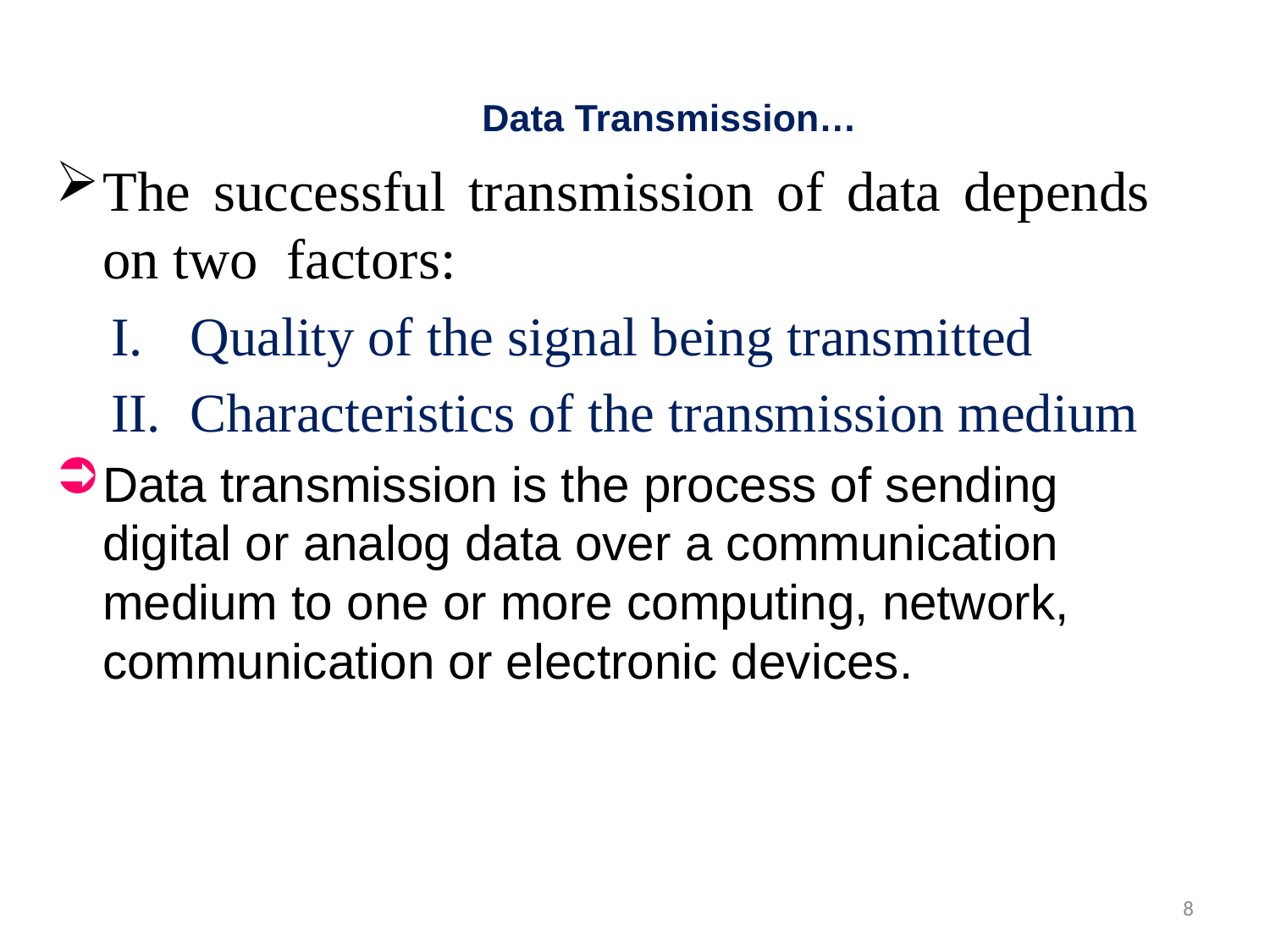

# Data Transmission…
The successful transmission of data depends on two  factors:
Quality of the signal being transmitted
Characteristics of the transmission medium
Data transmission is the process of sending digital or analog data over a communication medium to one or more computing, network, communication or electronic devices.
8